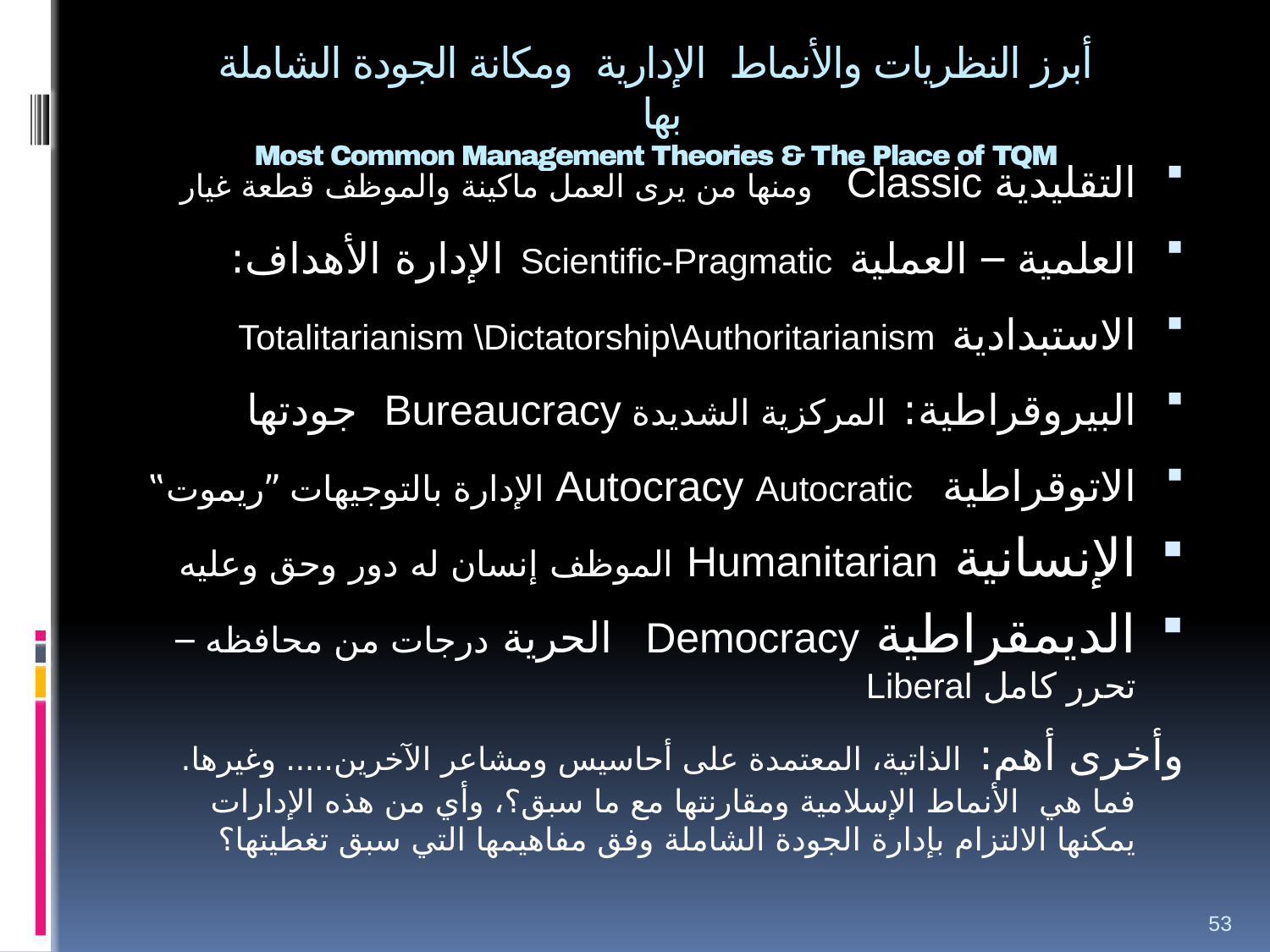

# أبرز النظريات والأنماط  الإدارية  ومكانة الجودة الشاملة بها Most Common Management Theories & The Place of TQM
التقليدية Classic  ومنها من يرى العمل ماكينة والموظف قطعة غيار
العلمية – العملية Scientific-Pragmatic الإدارة الأهداف:
الاستبدادية Totalitarianism \Dictatorship\Authoritarianism
البيروقراطية: المركزية الشديدة Bureaucracy  جودتها
الاتوقراطية  Autocracy Autocratic الإدارة بالتوجيهات ”ريموت“
الإنسانية Humanitarian الموظف إنسان له دور وحق وعليه
الديمقراطية Democracy  الحرية درجات من محافظه – تحرر كامل Liberal
وأخرى أهم: الذاتية، المعتمدة على أحاسيس ومشاعر الآخرين..... وغيرها.  فما هي  الأنماط الإسلامية ومقارنتها مع ما سبق؟، وأي من هذه الإدارات يمكنها الالتزام بإدارة الجودة الشاملة وفق مفاهيمها التي سبق تغطيتها؟
53